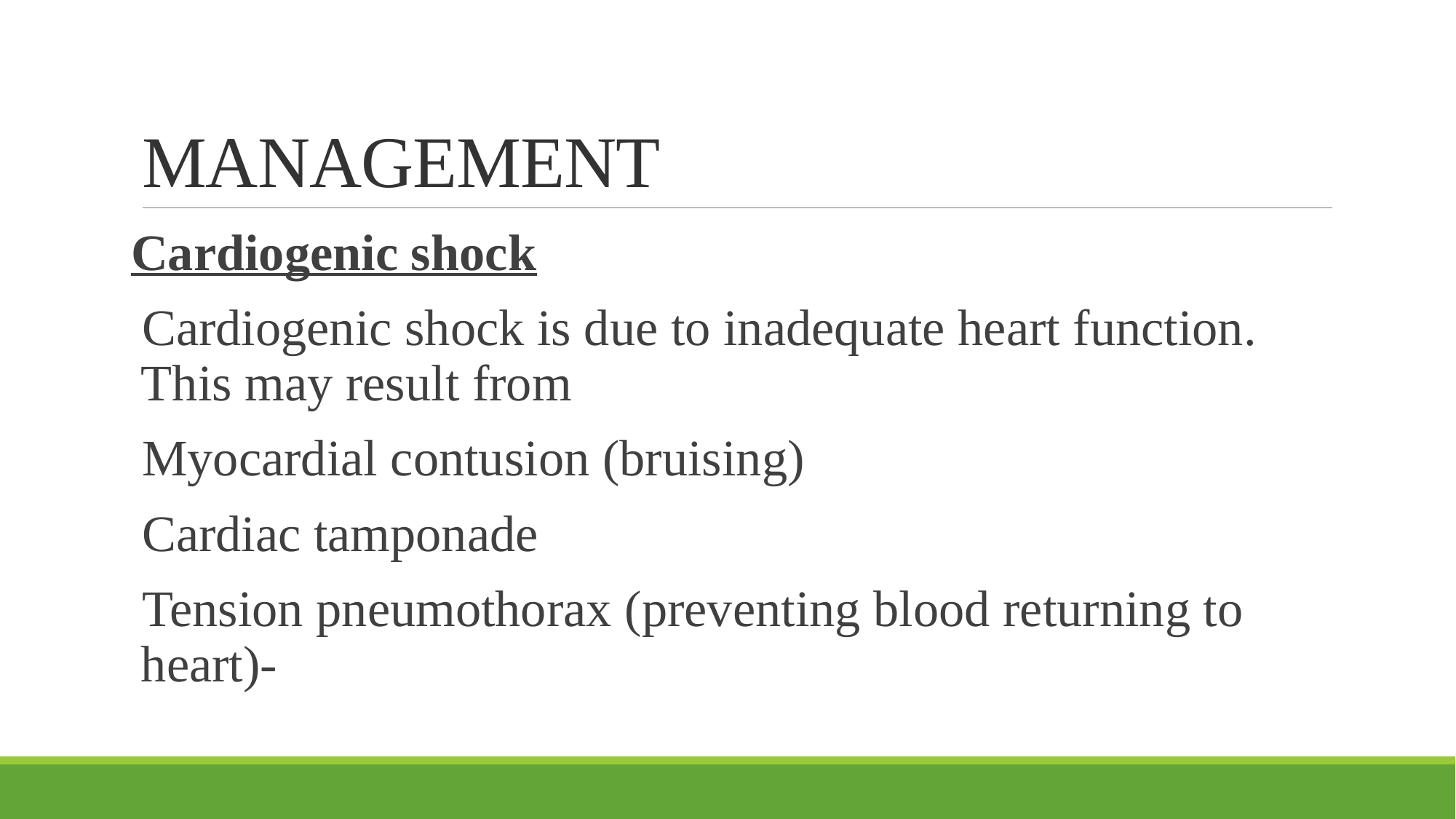

# MANAGEMENT
Cardiogenic shock
Cardiogenic shock is due to inadequate heart function. This may result from
Myocardial contusion (bruising)
Cardiac tamponade
Tension pneumothorax (preventing blood returning to heart)-